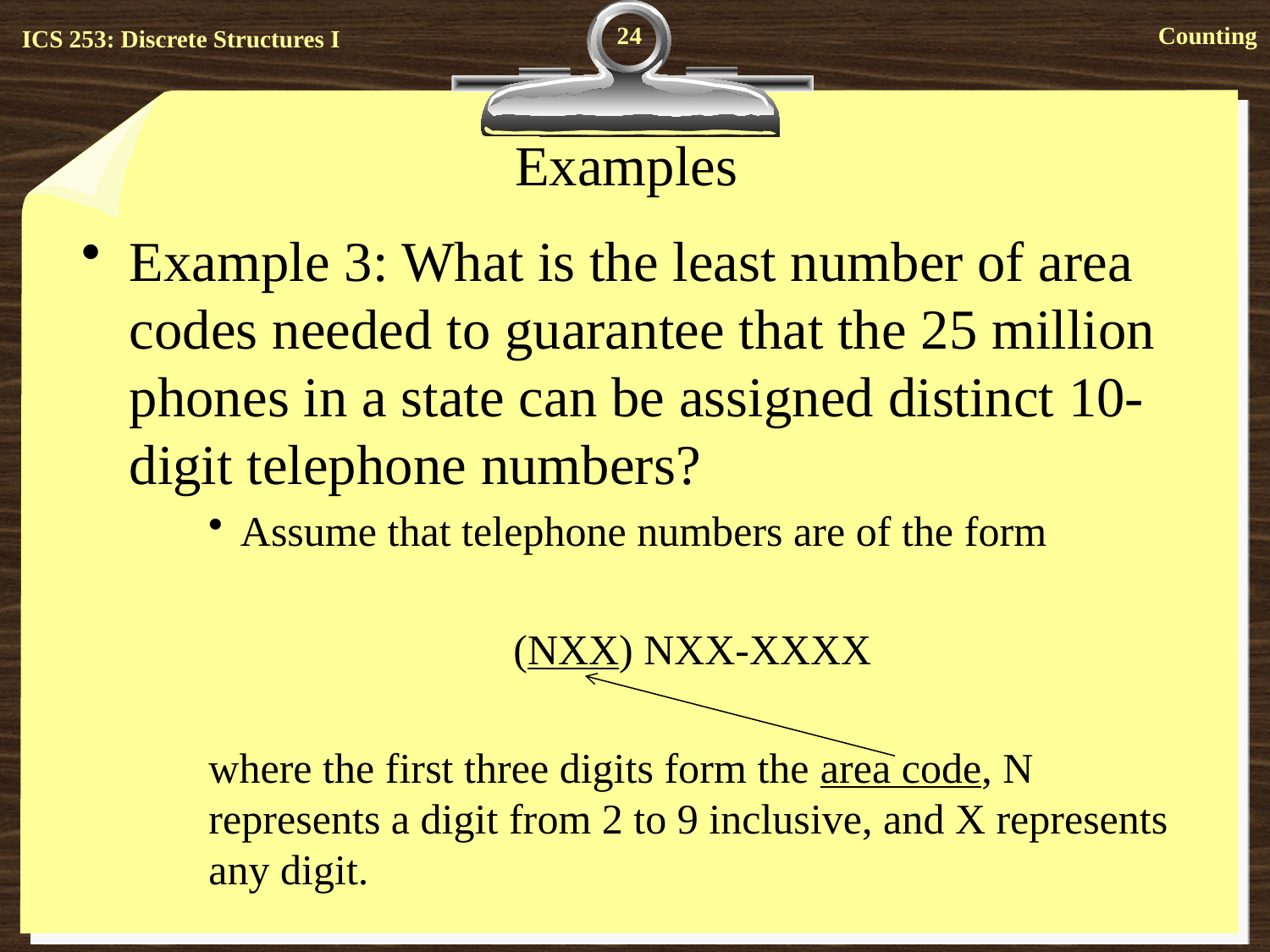

24
# Examples
Example 3: What is the least number of area codes needed to guarantee that the 25 million phones in a state can be assigned distinct 10-digit telephone numbers?
Assume that telephone numbers are of the form

(NXX) NXX-XXXX

where the first three digits form the area code, N represents a digit from 2 to 9 inclusive, and X represents any digit.